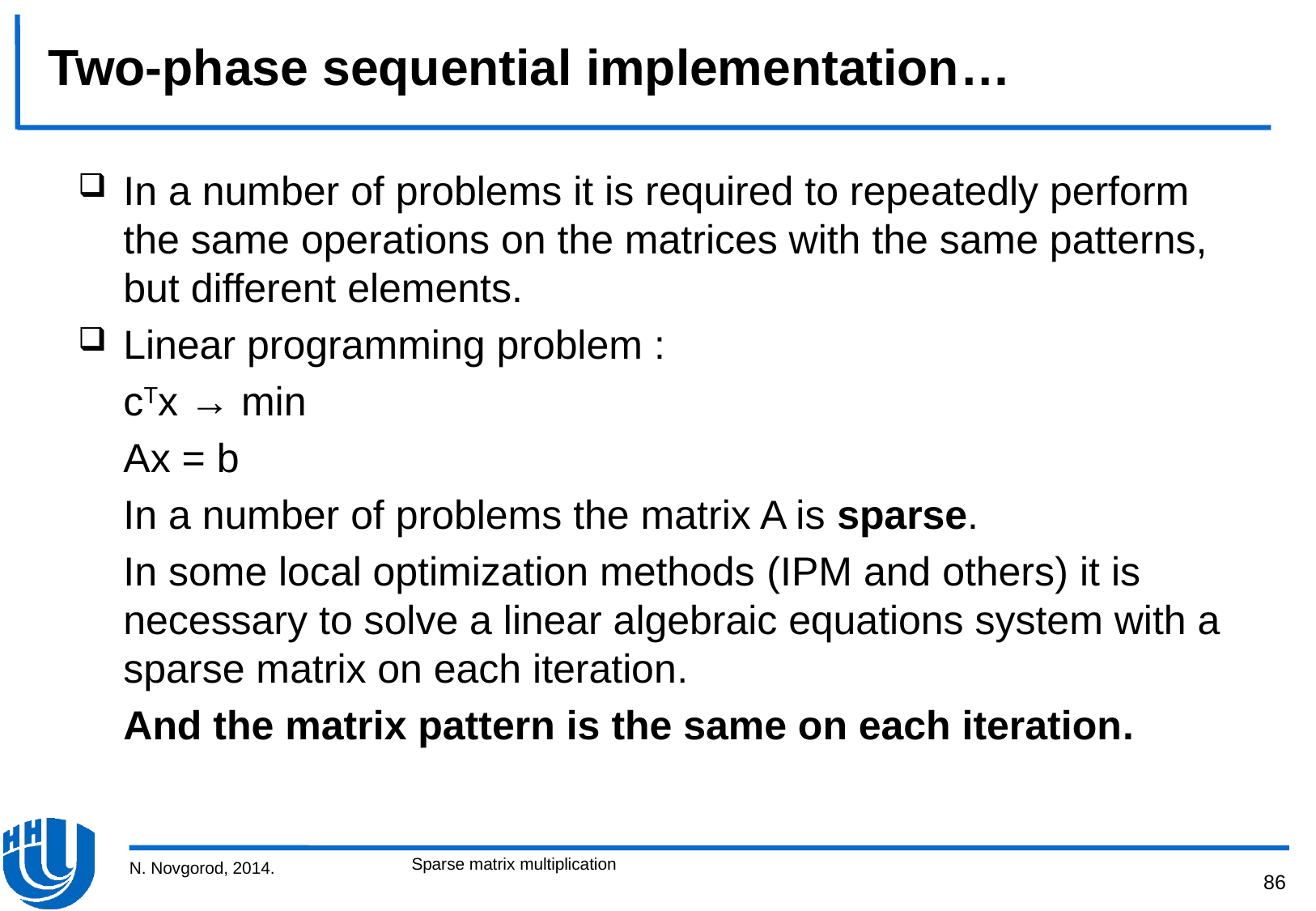

# Two-phase sequential implementation…
In a number of problems it is required to repeatedly perform the same operations on the matrices with the same patterns, but different elements.
Linear programming problem :
	cTx → min
	Ax = b
	In a number of problems the matrix A is sparse.
	In some local optimization methods (IPM and others) it is necessary to solve a linear algebraic equations system with a sparse matrix on each iteration.
	And the matrix pattern is the same on each iteration.
Sparse matrix multiplication
N. Novgorod, 2014.
86